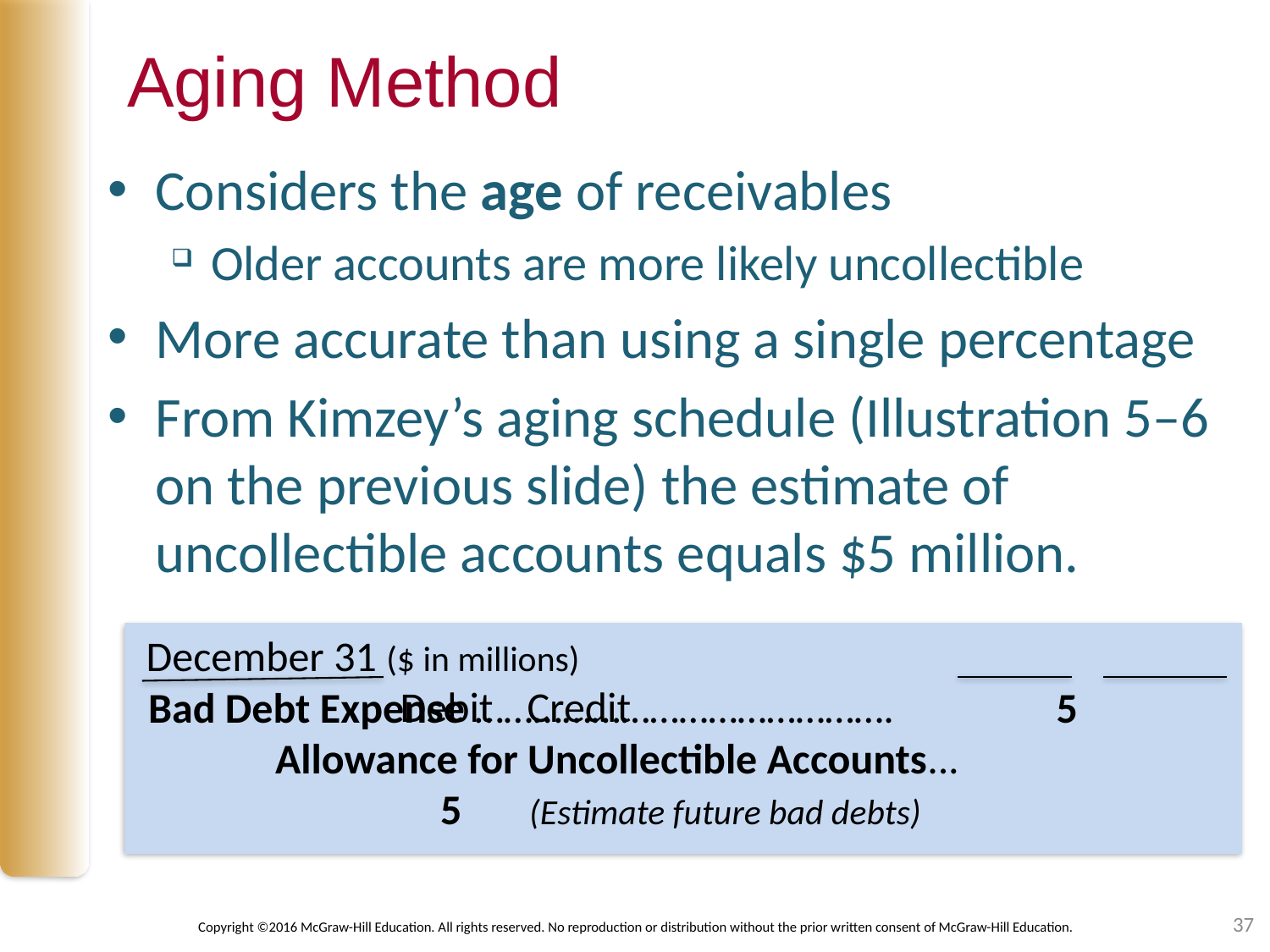

# Aging Method
Considers the age of receivables
Older accounts are more likely uncollectible
More accurate than using a single percentage
From Kimzey’s aging schedule (Illustration 5–6 on the previous slide) the estimate of uncollectible accounts equals $5 million.

December 31 ($ in millions)							Debit	Credit
Bad Debt Expense …………………………………….	  	  5
	Allowance for Uncollectible Accounts...				    5	(Estimate future bad debts)